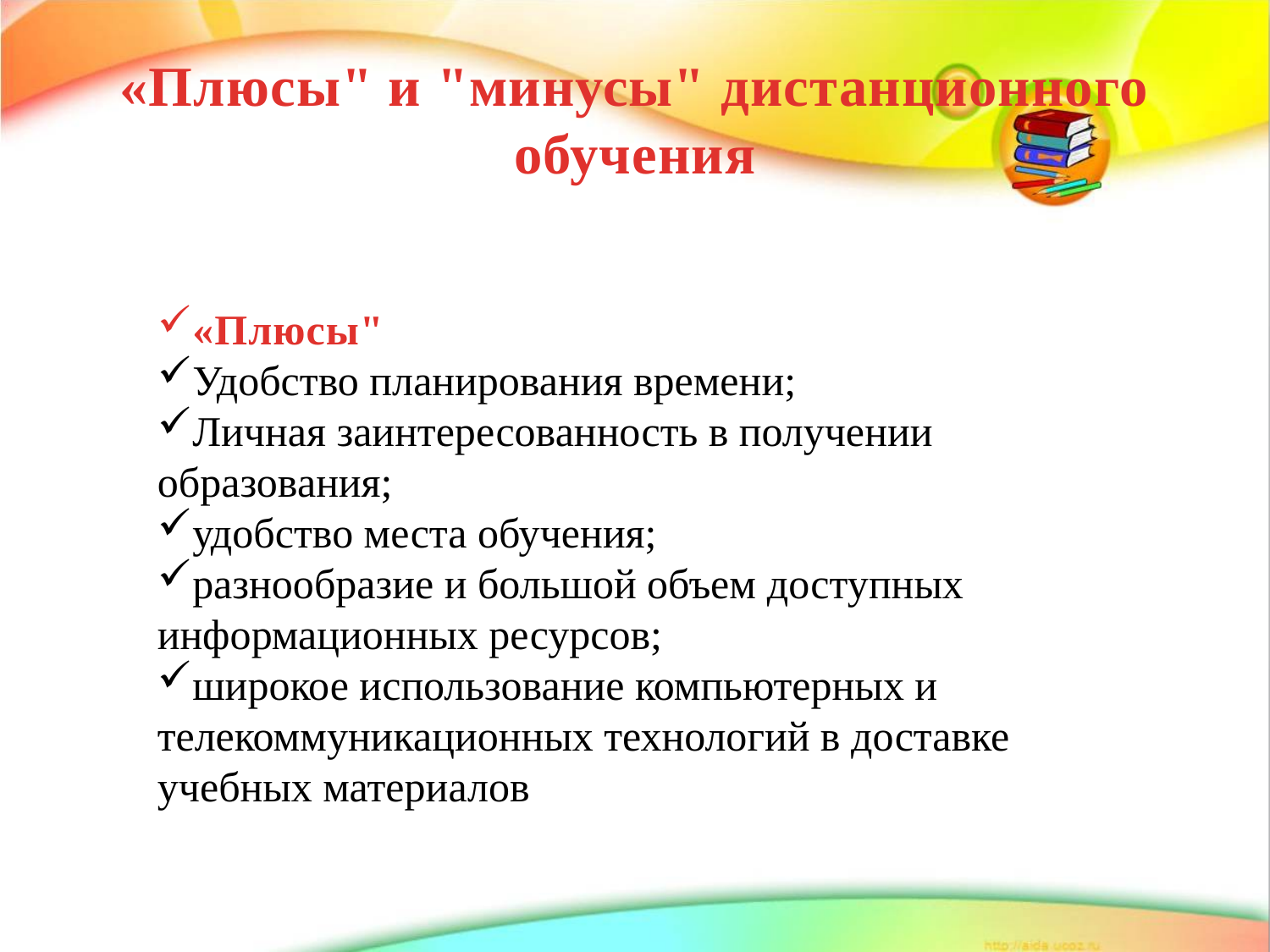

# «Плюсы" и "минусы" дистанционного обучения
«Плюсы"
Удобство планирования времени;
Личная заинтересованность в получении образования;
удобство места обучения;
разнообразие и большой объем доступных информационных ресурсов;
широкое использование компьютерных и телекоммуникационных технологий в доставке учебных материалов